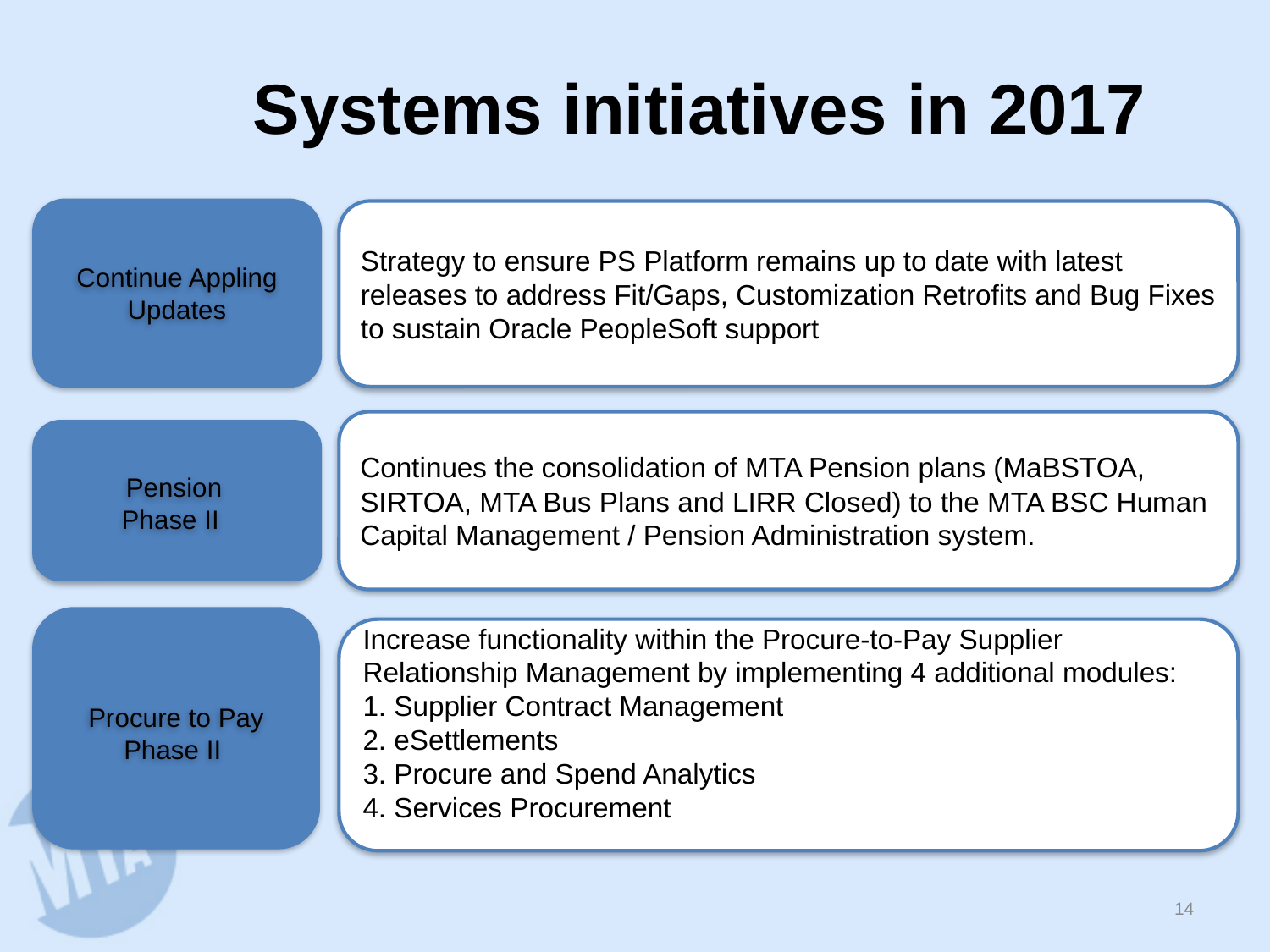

Systems initiatives in 2017

Strategy to ensure PS Platform remains up to date with latest releases to address Fit/Gaps, Customization Retrofits and Bug Fixes to sustain Oracle PeopleSoft support
Continue Appling Updates
Continues the consolidation of MTA Pension plans (MaBSTOA, SIRTOA, MTA Bus Plans and LIRR Closed) to the MTA BSC Human Capital Management / Pension Administration system.

Pension
Phase II

Procure to Pay
Phase II

Increase functionality within the Procure-to-Pay Supplier Relationship Management by implementing 4 additional modules:
1. Supplier Contract Management
2. eSettlements
3. Procure and Spend Analytics
4. Services Procurement

14